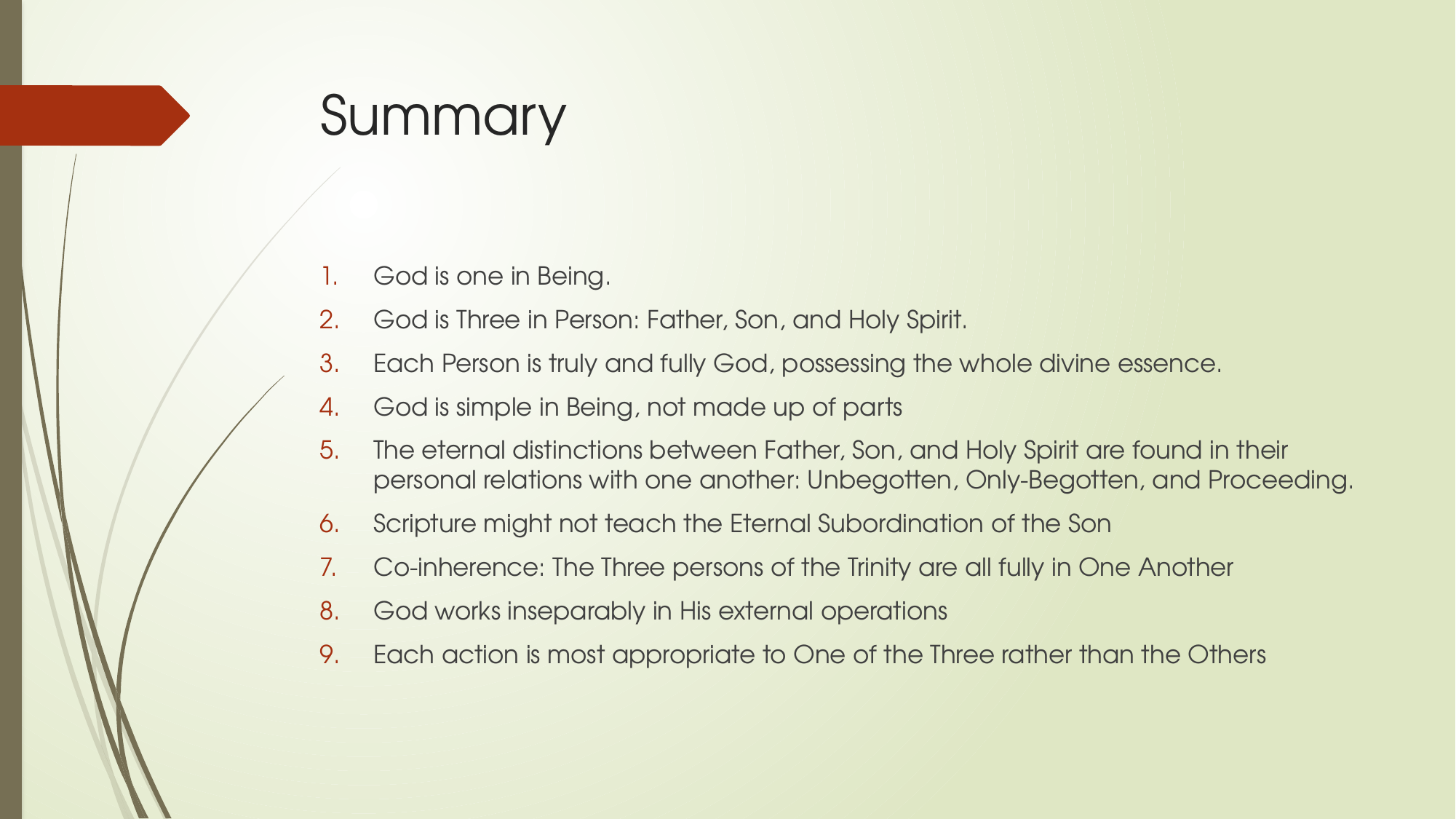

# Summary
God is one in Being.
God is Three in Person: Father, Son, and Holy Spirit.
Each Person is truly and fully God, possessing the whole divine essence.
God is simple in Being, not made up of parts
The eternal distinctions between Father, Son, and Holy Spirit are found in their personal relations with one another: Unbegotten, Only-Begotten, and Proceeding.
Scripture might not teach the Eternal Subordination of the Son
Co-inherence: The Three persons of the Trinity are all fully in One Another
God works inseparably in His external operations
Each action is most appropriate to One of the Three rather than the Others